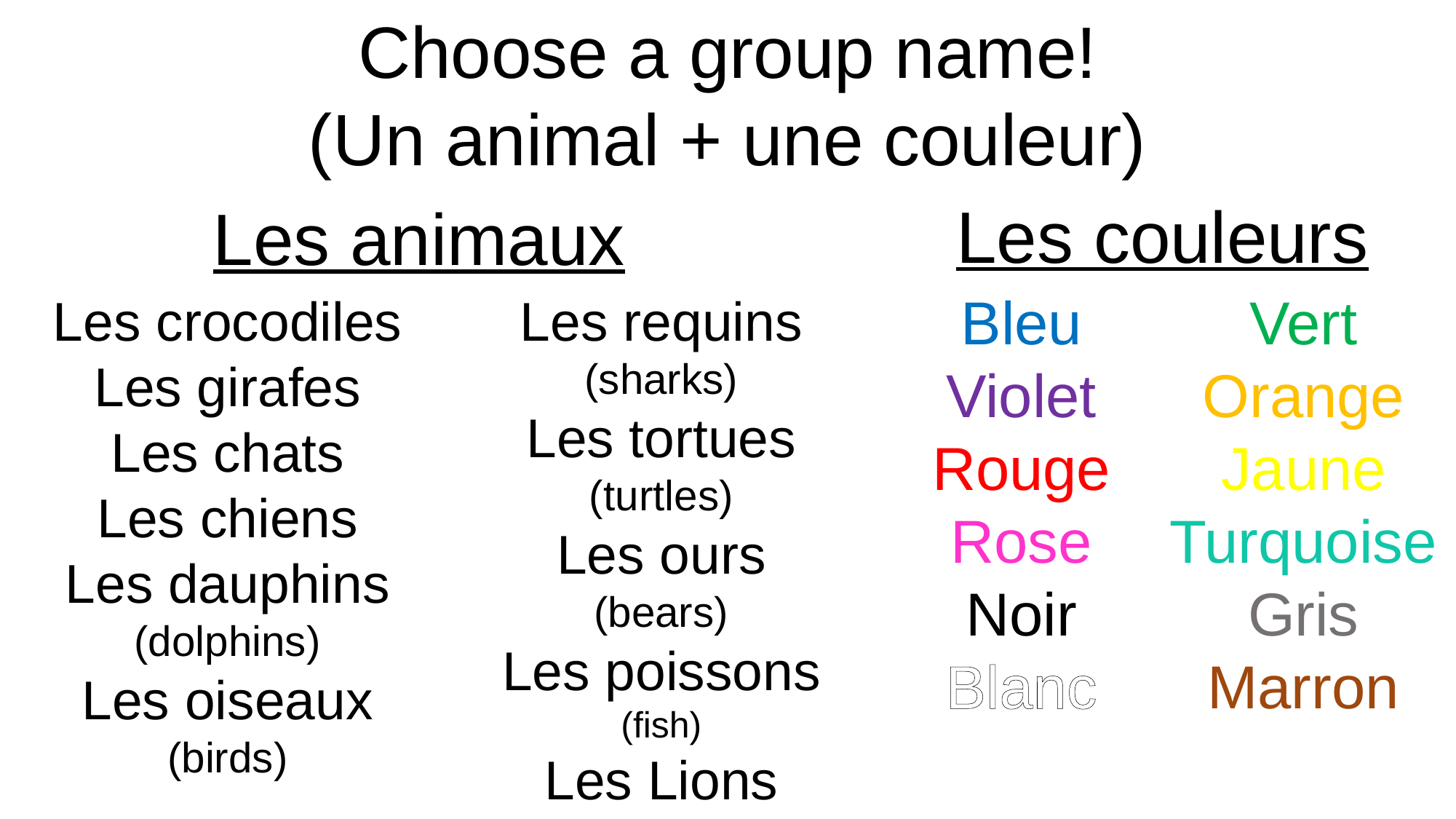

Choose a group name!
(Un animal + une couleur)
Les couleurs

Les animaux

Bleu
Violet
Rouge
Rose
Noir
Blanc

Vert
Orange
Jaune
Turquoise
Gris
Marron
Les crocodiles
Les girafes
Les chats
Les chiens
Les dauphins
(dolphins)
Les oiseaux
(birds)

Les requins
(sharks)
Les tortues
(turtles)
Les ours
(bears)
Les poissons
(fish)
Les Lions